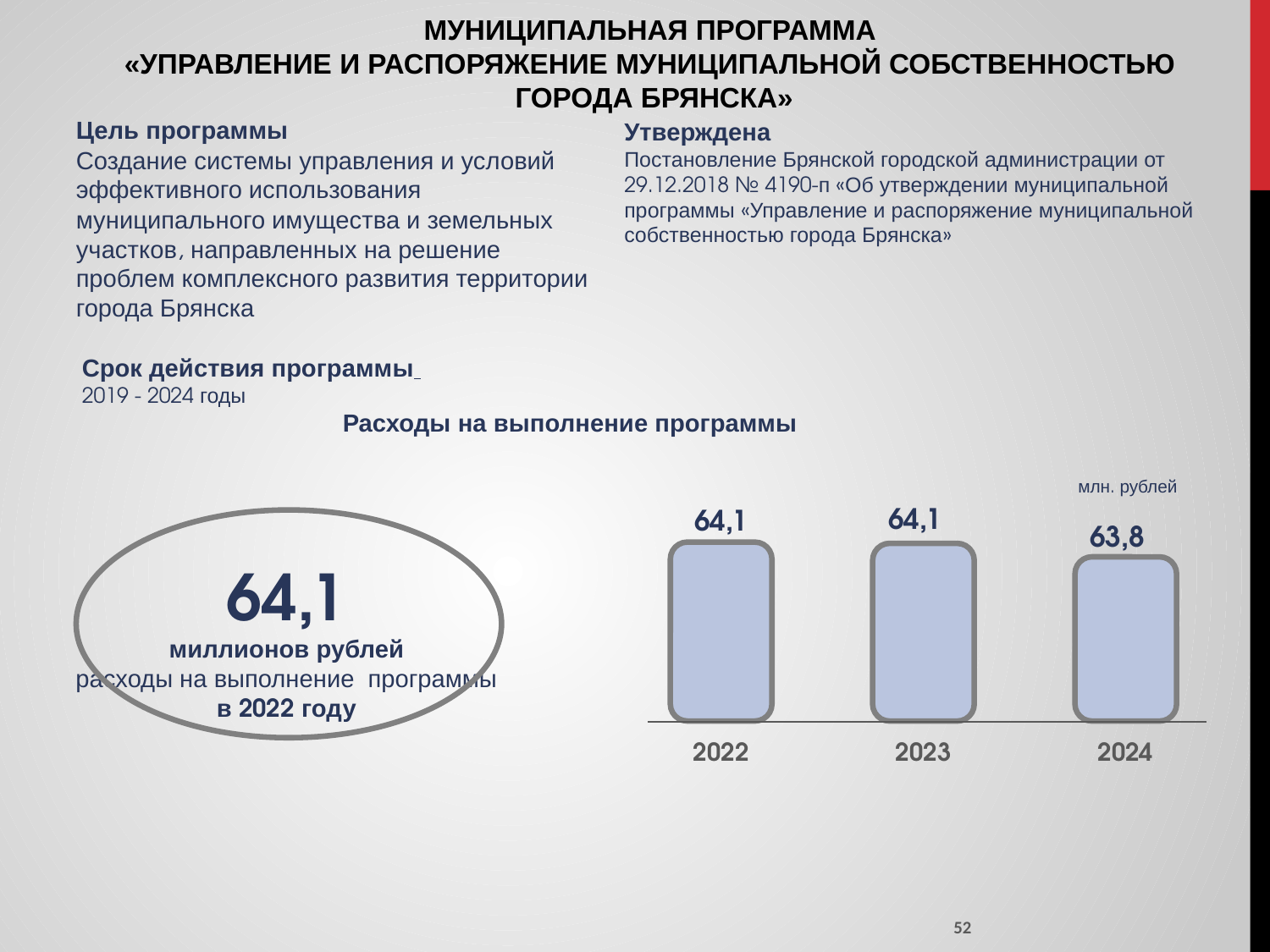

МУНИЦИПАЛЬНАЯ ПРОГРАММА
«УПРАВЛЕНИЕ И РАСПОРЯЖЕНИЕ МУНИЦИПАЛЬНОЙ СОБСТВЕННОСТЬЮ
ГОРОДА БРЯНСКА»
Цель программы
Создание системы управления и условий эффективного использования муниципального имущества и земельных участков, направленных на решение проблем комплексного развития территории города Брянска
Утверждена
Постановление Брянской городской администрации от 29.12.2018 № 4190-п «Об утверждении муниципальной программы «Управление и распоряжение муниципальной собственностью города Брянска»
Срок действия программы
2019 - 2024 годы

### Chart

| Category |
|---|
Расходы на выполнение программы

млн. рублей
64,1

2023
64,1

2022
63,8

2024

64,1
миллионов рублей
расходы на выполнение  программы
в 2022 году

52